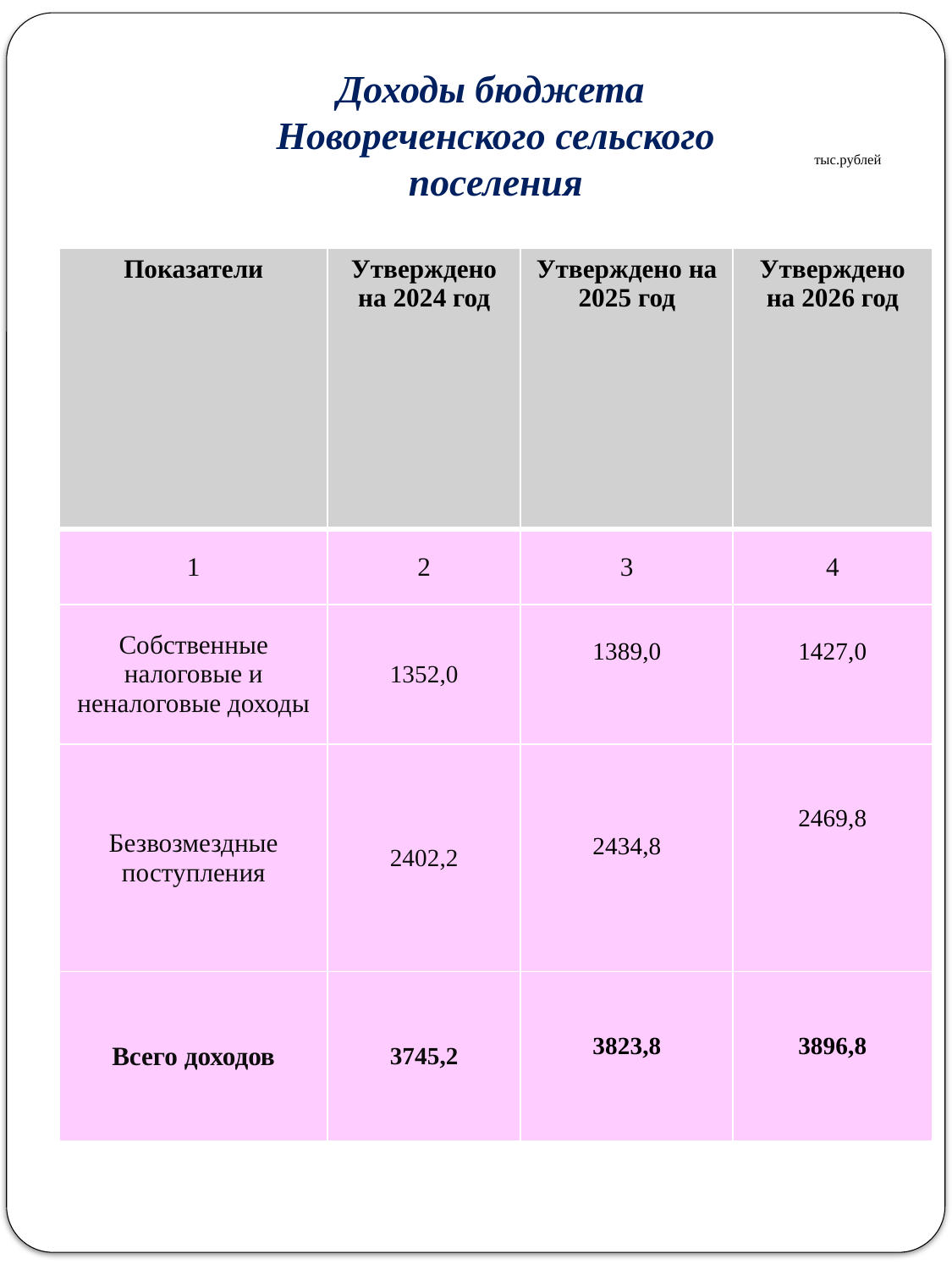

Доходы бюджета
Новореченского сельского поселения
тыс.рублей
| Показатели | Утверждено на 2024 год | Утверждено на 2025 год | Утверждено на 2026 год |
| --- | --- | --- | --- |
| 1 | 2 | 3 | 4 |
| Собственные налоговые и неналоговые доходы | 1352,0 | 1389,0 | 1427,0 |
| Безвозмездные поступления | 2402,2 | 2434,8 | 2469,8 |
| Всего доходов | 3745,2 | 3823,8 | 3896,8 |